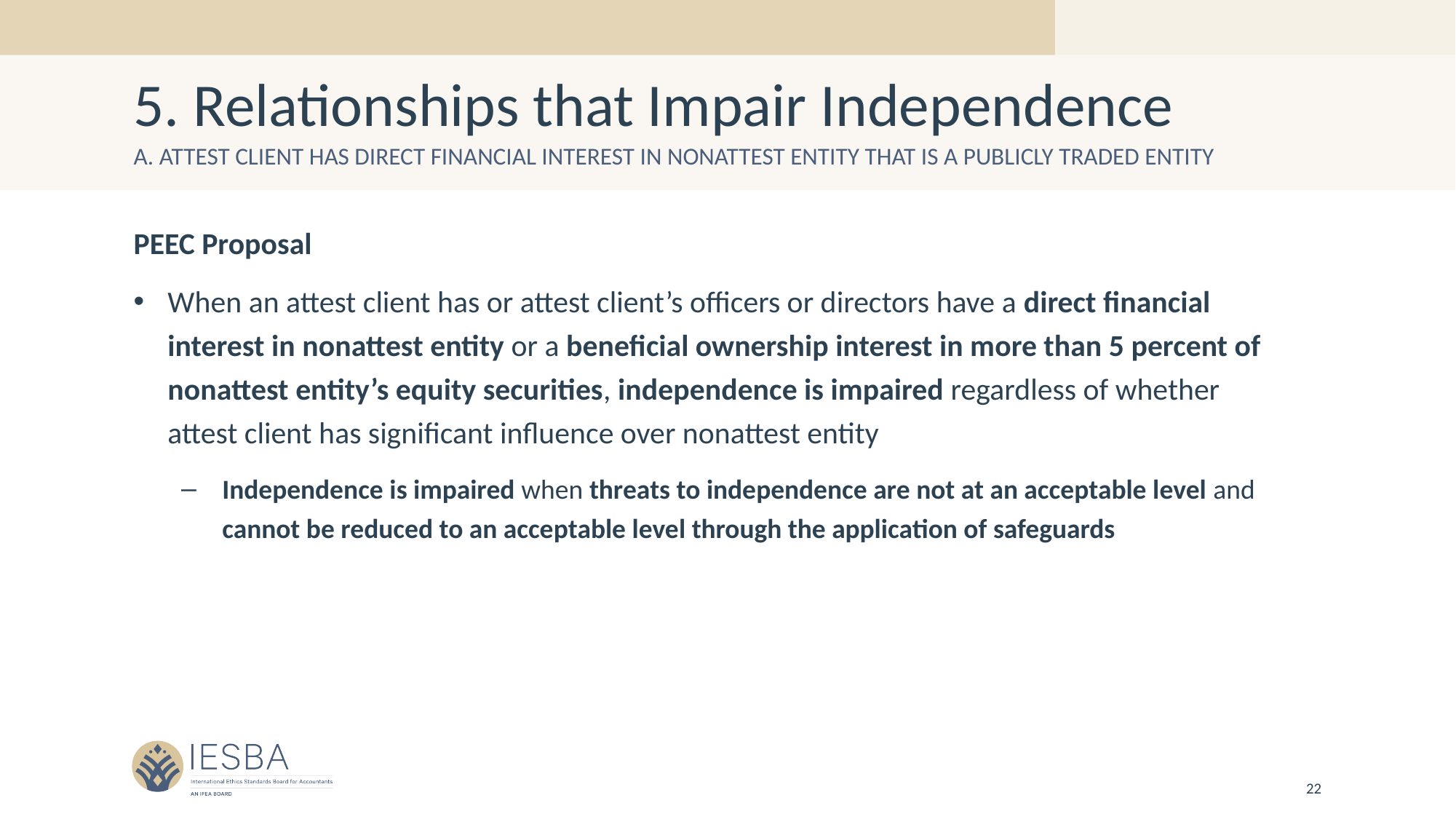

# 5. Relationships that Impair Independence
a. Attest client has direct financial interest in nonattest entity that is a publicly traded entity
PEEC Proposal
When an attest client has or attest client’s officers or directors have a direct financial interest in nonattest entity or a beneficial ownership interest in more than 5 percent of nonattest entity’s equity securities, independence is impaired regardless of whether attest client has significant influence over nonattest entity
Independence is impaired when threats to independence are not at an acceptable level and cannot be reduced to an acceptable level through the application of safeguards
22